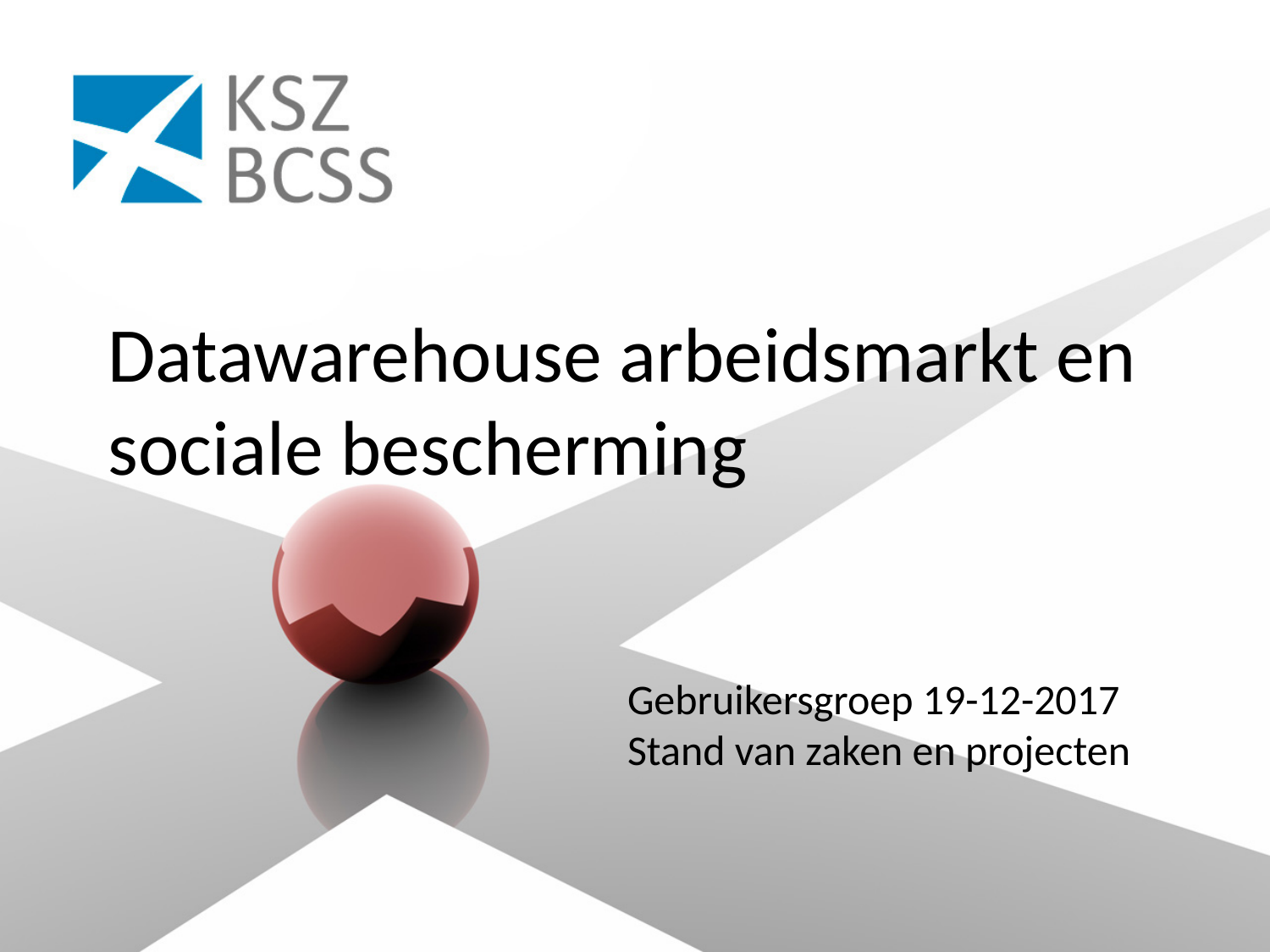

# Datawarehouse arbeidsmarkt en sociale bescherming
Gebruikersgroep 19-12-2017
Stand van zaken en projecten